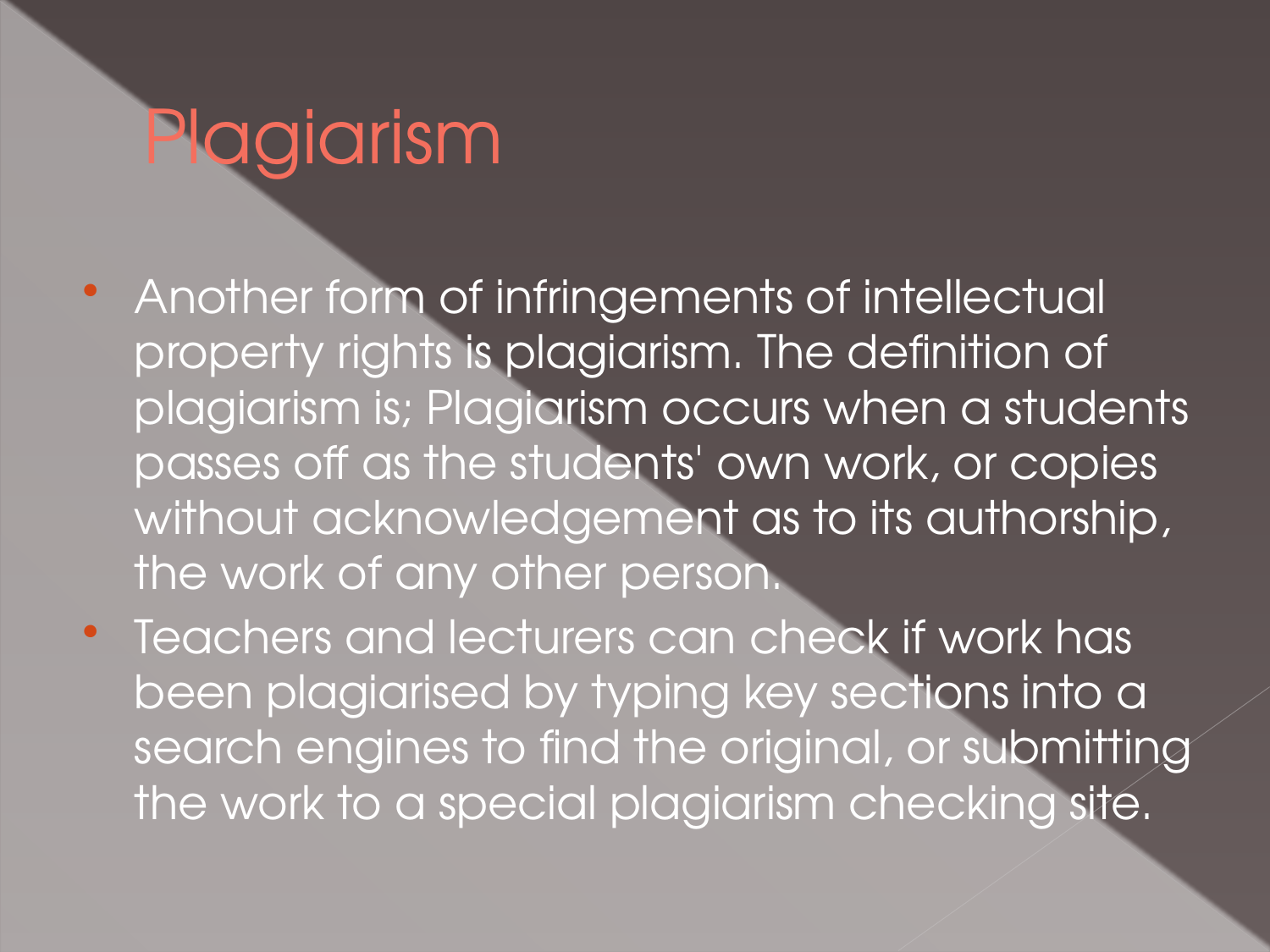

# Plagiarism
Another form of infringements of intellectual property rights is plagiarism. The definition of plagiarism is; Plagiarism occurs when a students passes off as the students' own work, or copies without acknowledgement as to its authorship, the work of any other person.
Teachers and lecturers can check if work has been plagiarised by typing key sections into a search engines to find the original, or submitting the work to a special plagiarism checking site.